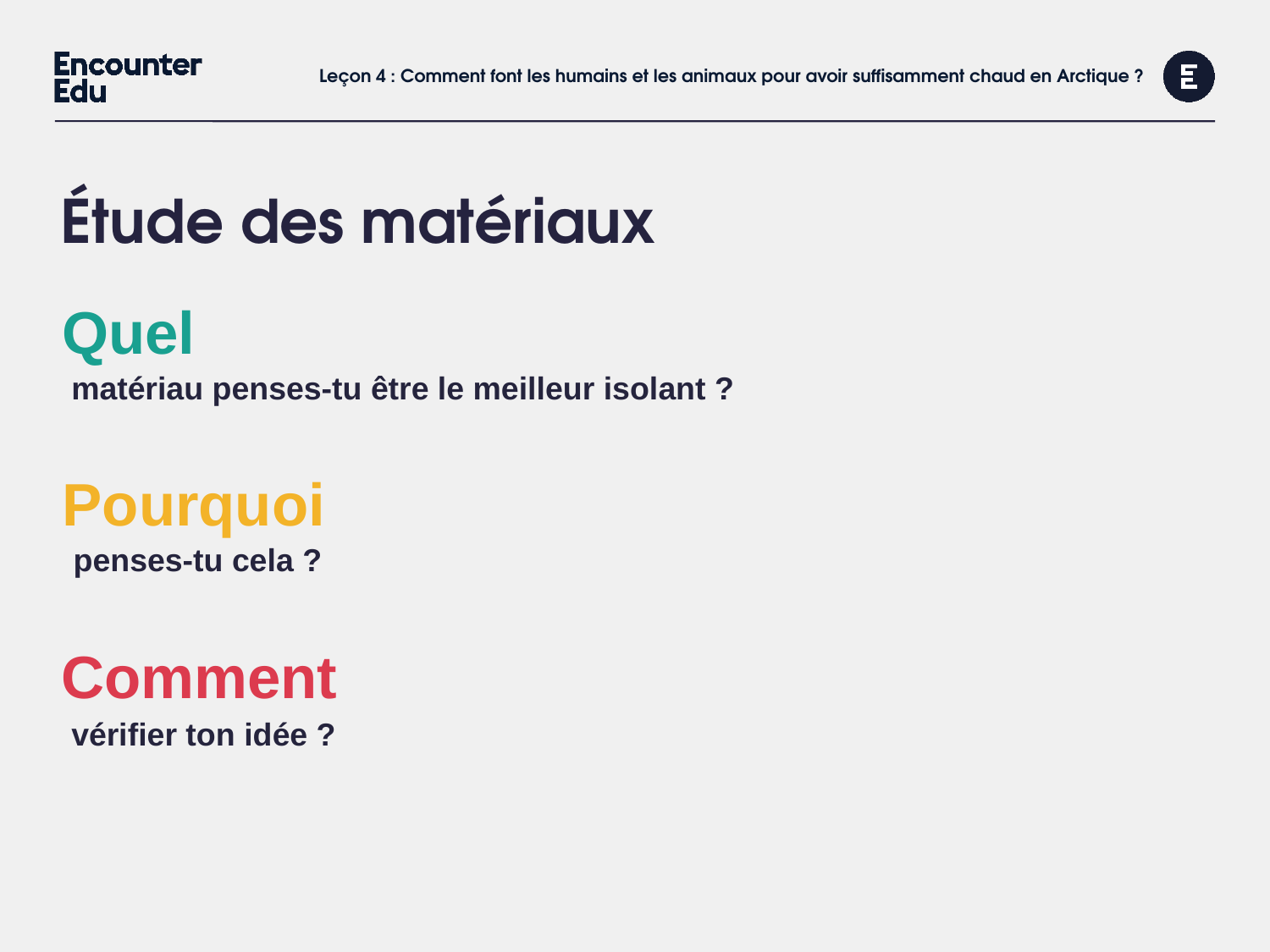

# Leçon 4 : Comment font les humains et les animaux pour avoir suffisamment chaud en Arctique ?
Étude des matériaux
Quel
matériau penses-tu être le meilleur isolant ?
Pourquoi
penses-tu cela ?
Comment
vérifier ton idée ?